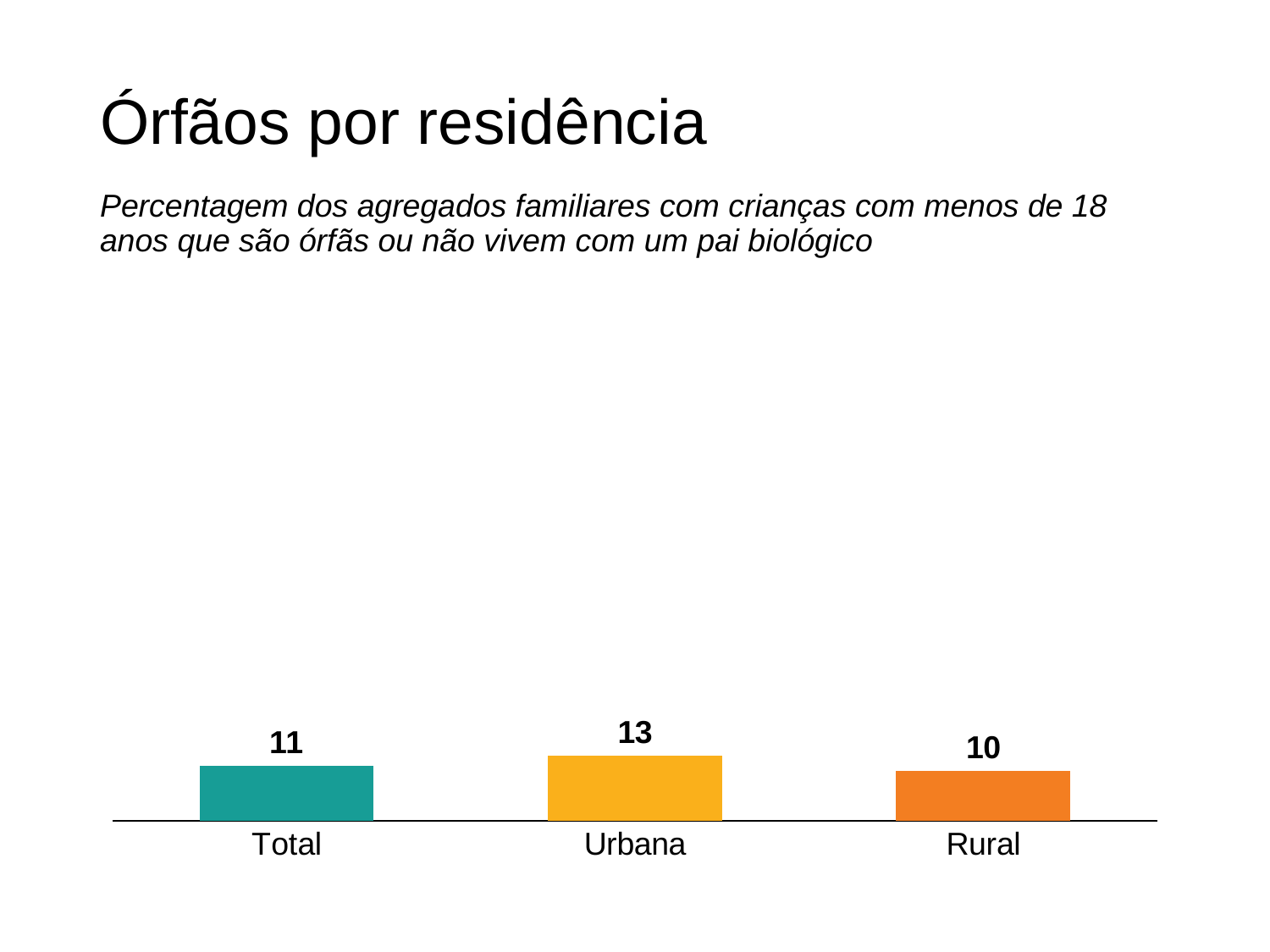

# Órfãos por residência
Percentagem dos agregados familiares com crianças com menos de 18 anos que são órfãs ou não vivem com um pai biológico

### Chart

| Category | Total |
|---|---|
| Total | 11.0 |
| Urbana | 13.0 |
| Rural | 10.0 |